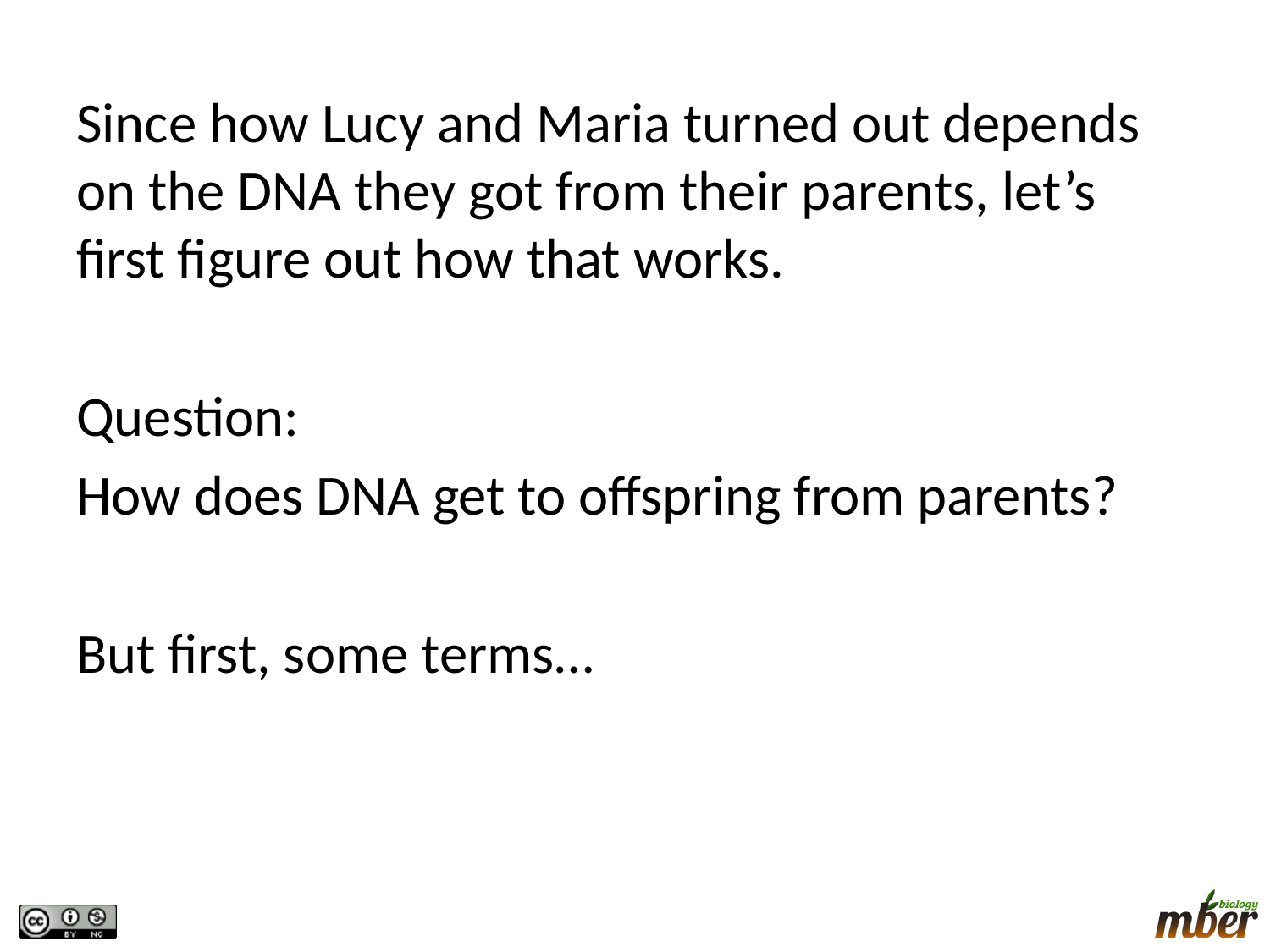

Since how Lucy and Maria turned out depends on the DNA they got from their parents, let’s first figure out how that works.

Question:
How does DNA get to offspring from parents?

But first, some terms…